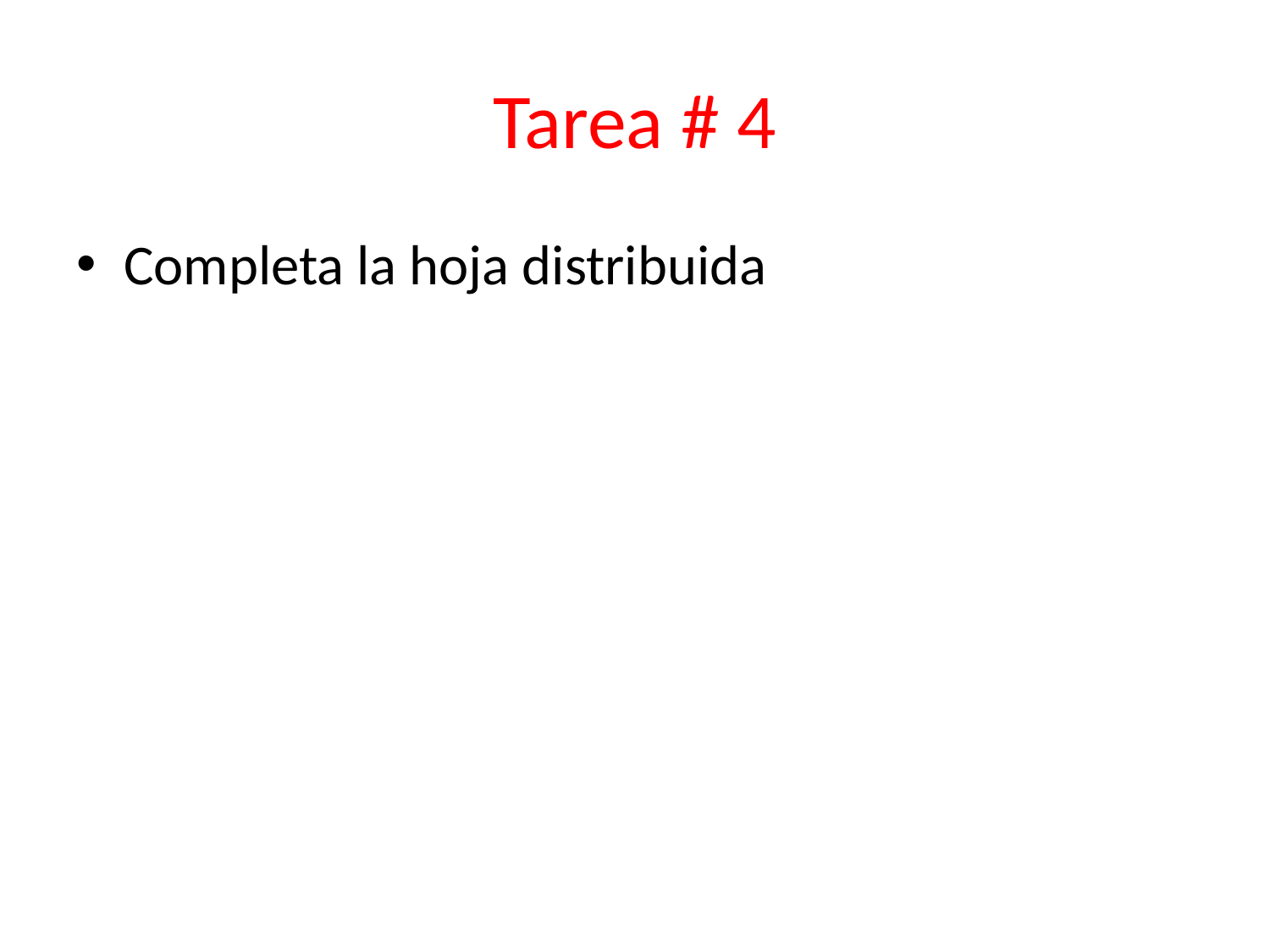

# Tarea # 4
Completa la hoja distribuida